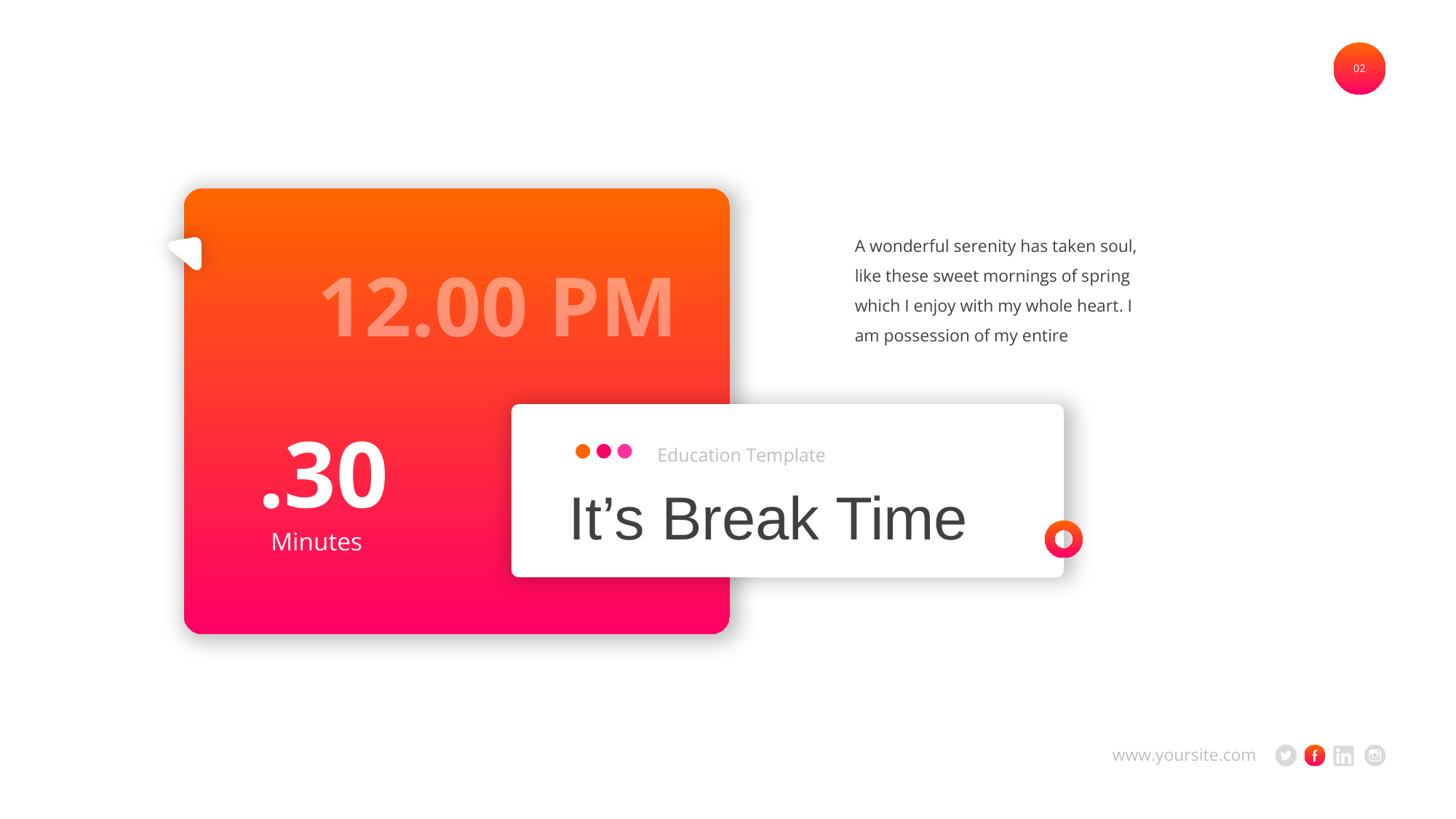

02

12.00 PM
A wonderful serenity has taken soul, like these sweet mornings of spring which I enjoy with my whole heart. I am possession of my entire

.30

Education Template

It’s Break Time

Minutes
www.yoursite.com